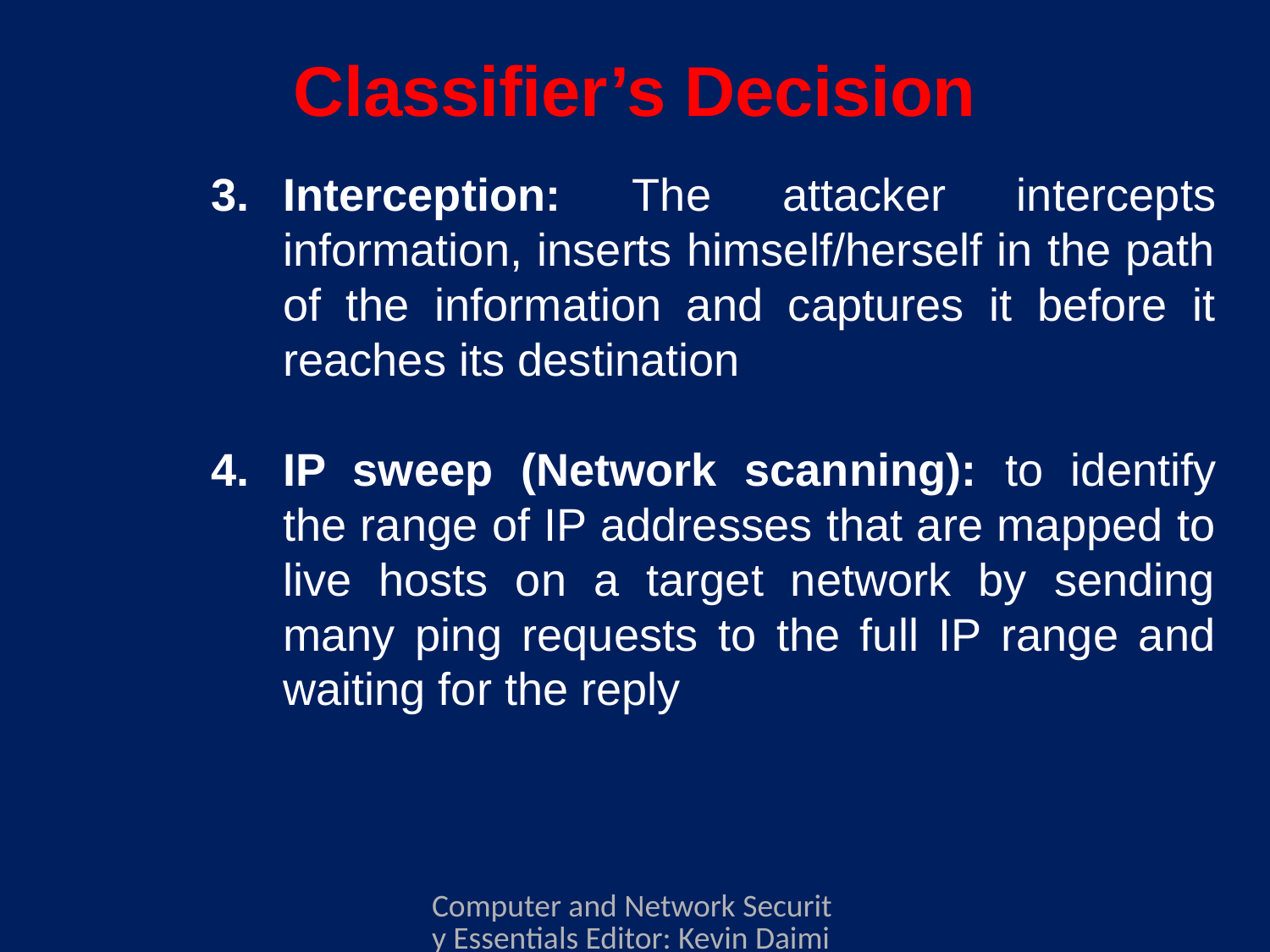

# Classifier’s Decision
Interception: The attacker intercepts information, inserts himself/herself in the path of the information and captures it before it reaches its destination

IP sweep (Network scanning): to identify the range of IP addresses that are mapped to live hosts on a target network by sending many ping requests to the full IP range and waiting for the reply
Computer and Network Security Essentials Editor: Kevin Daimi Associate Editors: Guillermo Francia, Levent Ertaul, Luis H. Encinas, Eman El-Sheikh Published by Springer